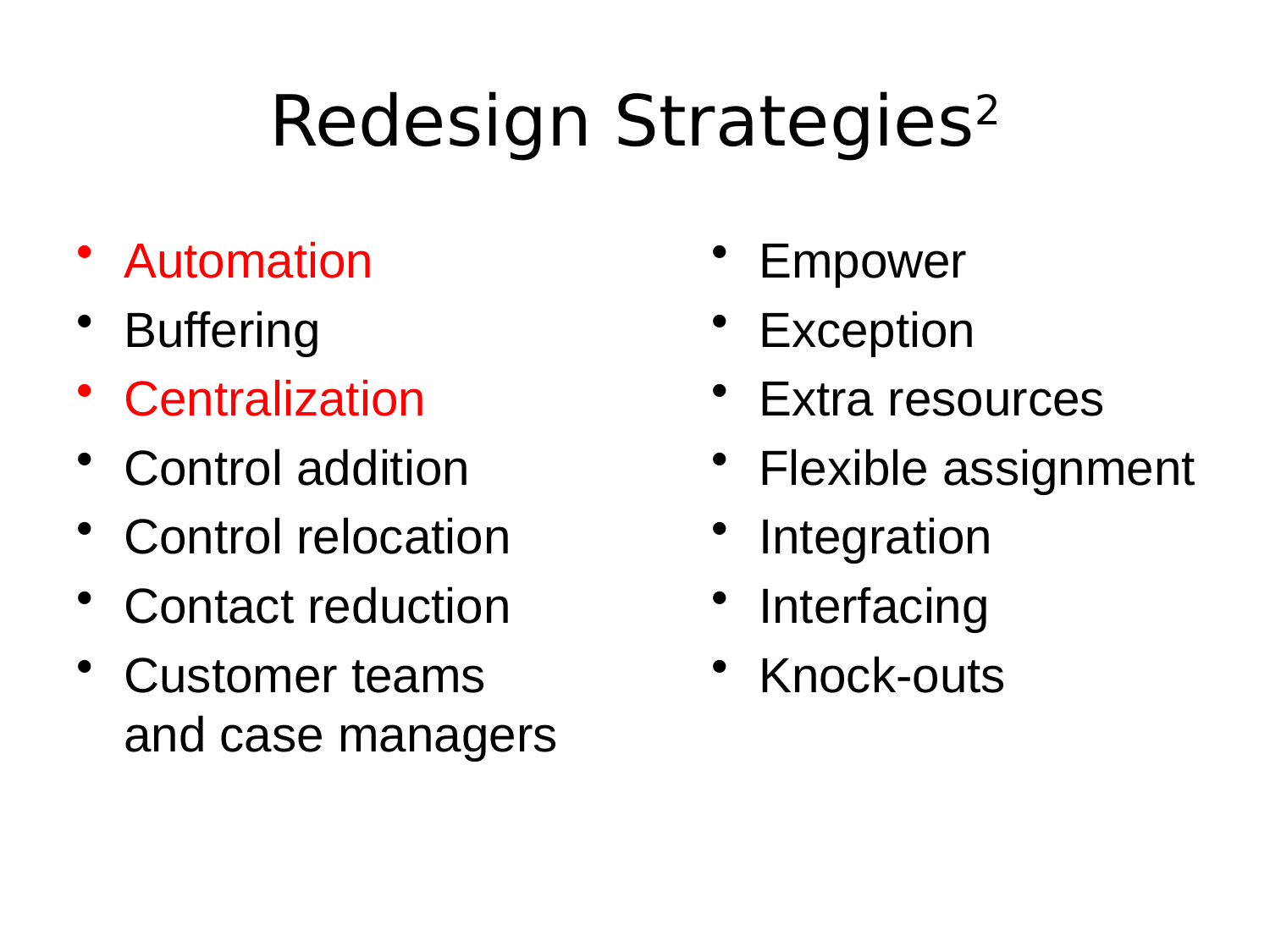

# Redesign Strategies2
Automation
Buffering
Centralization
Control addition
Control relocation
Contact reduction
Customer teams
and case managers
Empower
Exception
Extra resources
Flexible assignment
Integration
Interfacing
Knock-outs